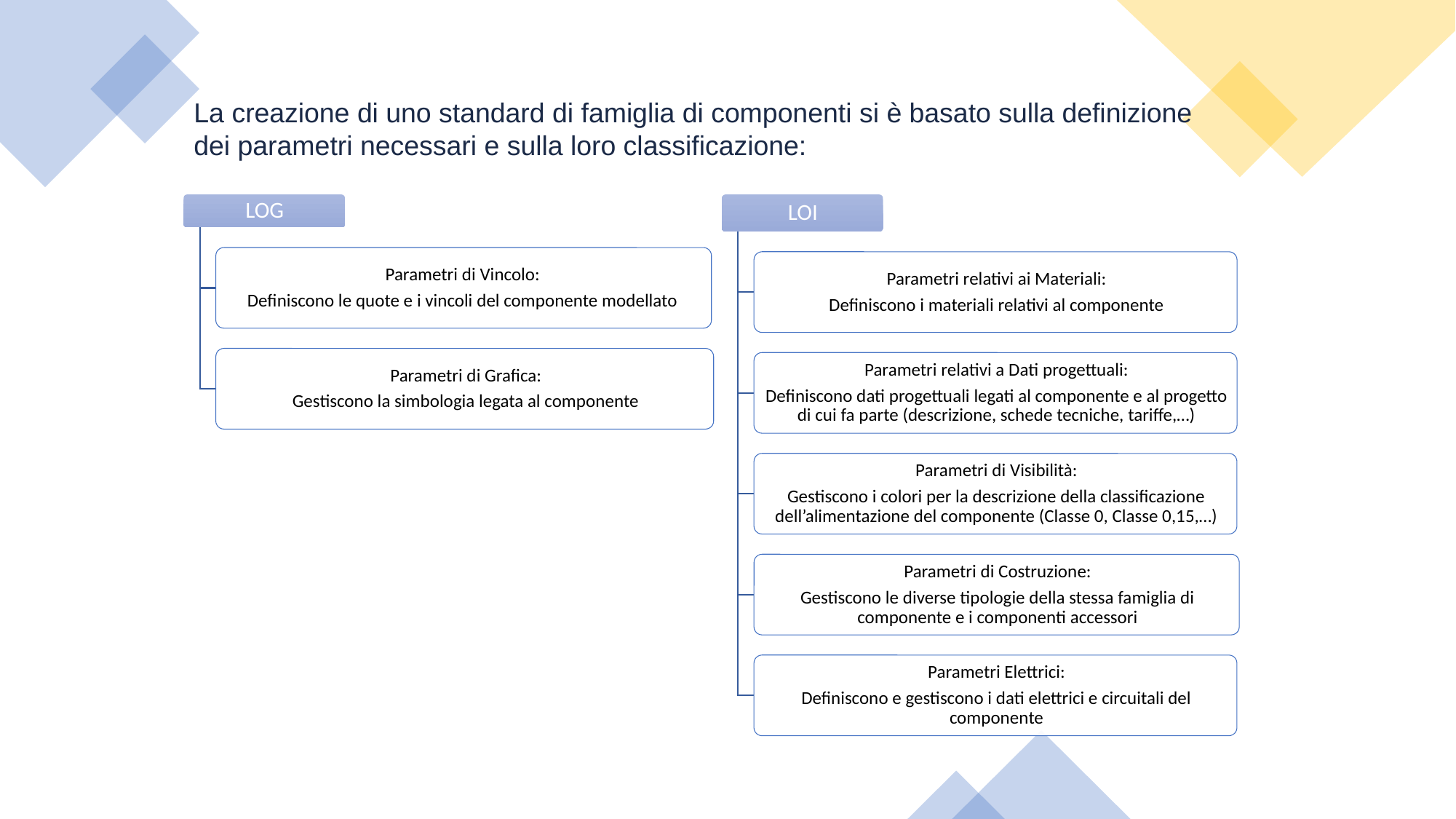

La creazione di uno standard di famiglia di componenti si è basato sulla definizione dei parametri necessari e sulla loro classificazione:
LOG
Parametri di Vincolo:
Definiscono le quote e i vincoli del componente modellato
Parametri di Grafica:
Gestiscono la simbologia legata al componente
LOI
Parametri relativi ai Materiali:
Definiscono i materiali relativi al componente
Parametri relativi a Dati progettuali:
Definiscono dati progettuali legati al componente e al progetto di cui fa parte (descrizione, schede tecniche, tariffe,…)
Parametri di Visibilità:
Gestiscono i colori per la descrizione della classificazione dell’alimentazione del componente (Classe 0, Classe 0,15,…)
Parametri di Costruzione:
Gestiscono le diverse tipologie della stessa famiglia di componente e i componenti accessori
Parametri Elettrici:
Definiscono e gestiscono i dati elettrici e circuitali del componente